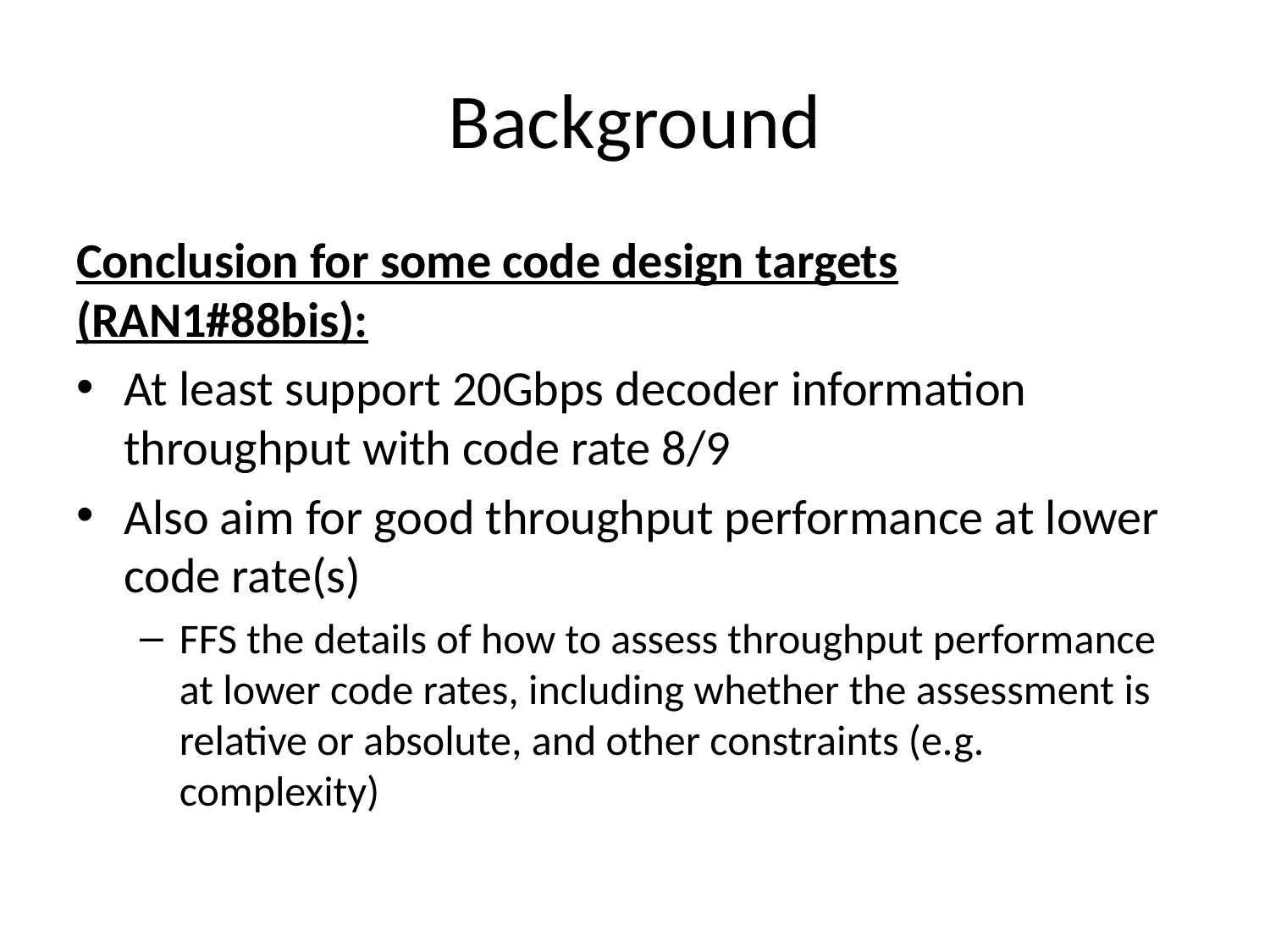

# Background
Conclusion for some code design targets (RAN1#88bis):
At least support 20Gbps decoder information throughput with code rate 8/9
Also aim for good throughput performance at lower code rate(s)
FFS the details of how to assess throughput performance at lower code rates, including whether the assessment is relative or absolute, and other constraints (e.g. complexity)